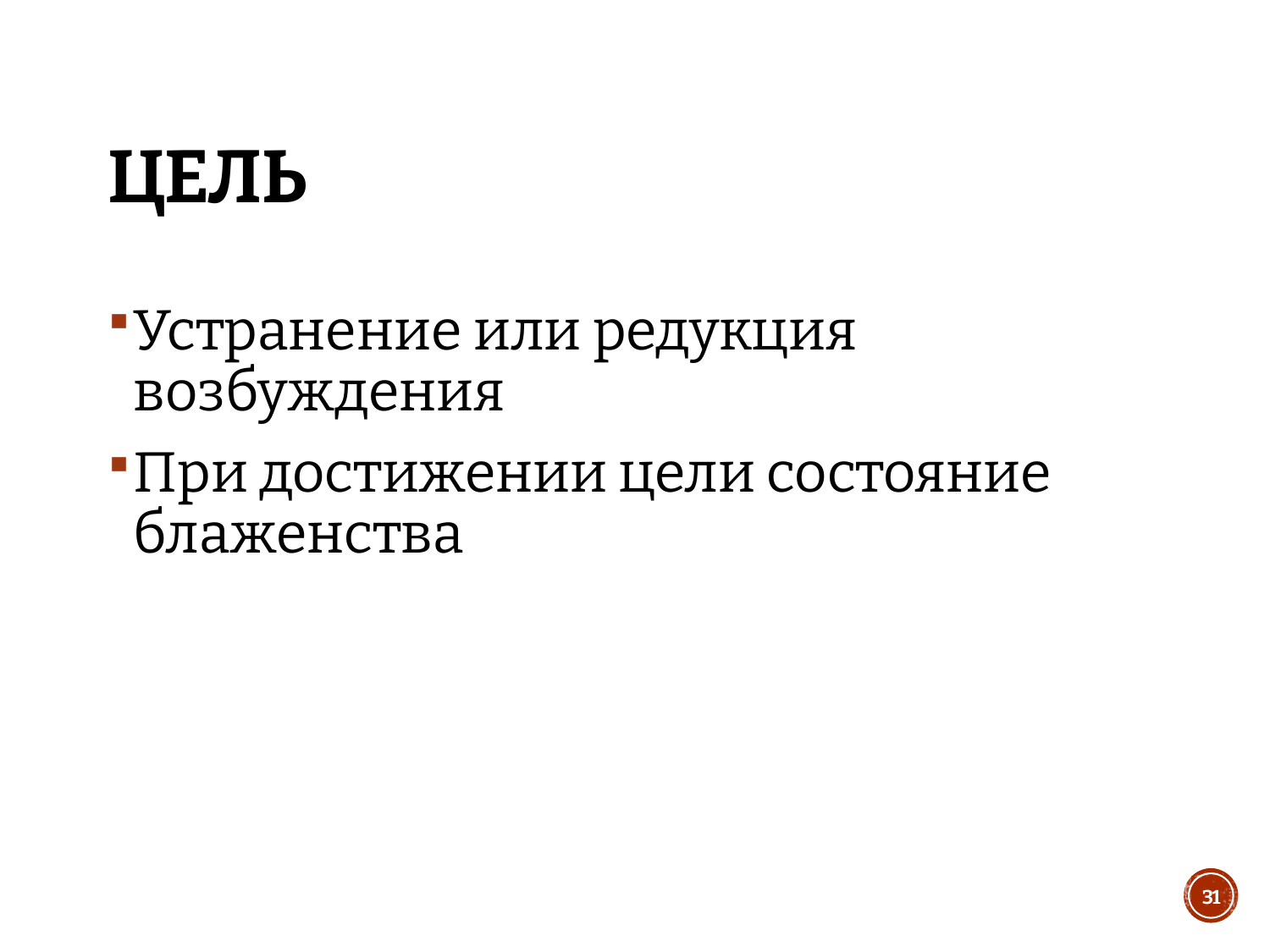

# Цель
Устранение или редукция возбуждения
При достижении цели состояние блаженства

31